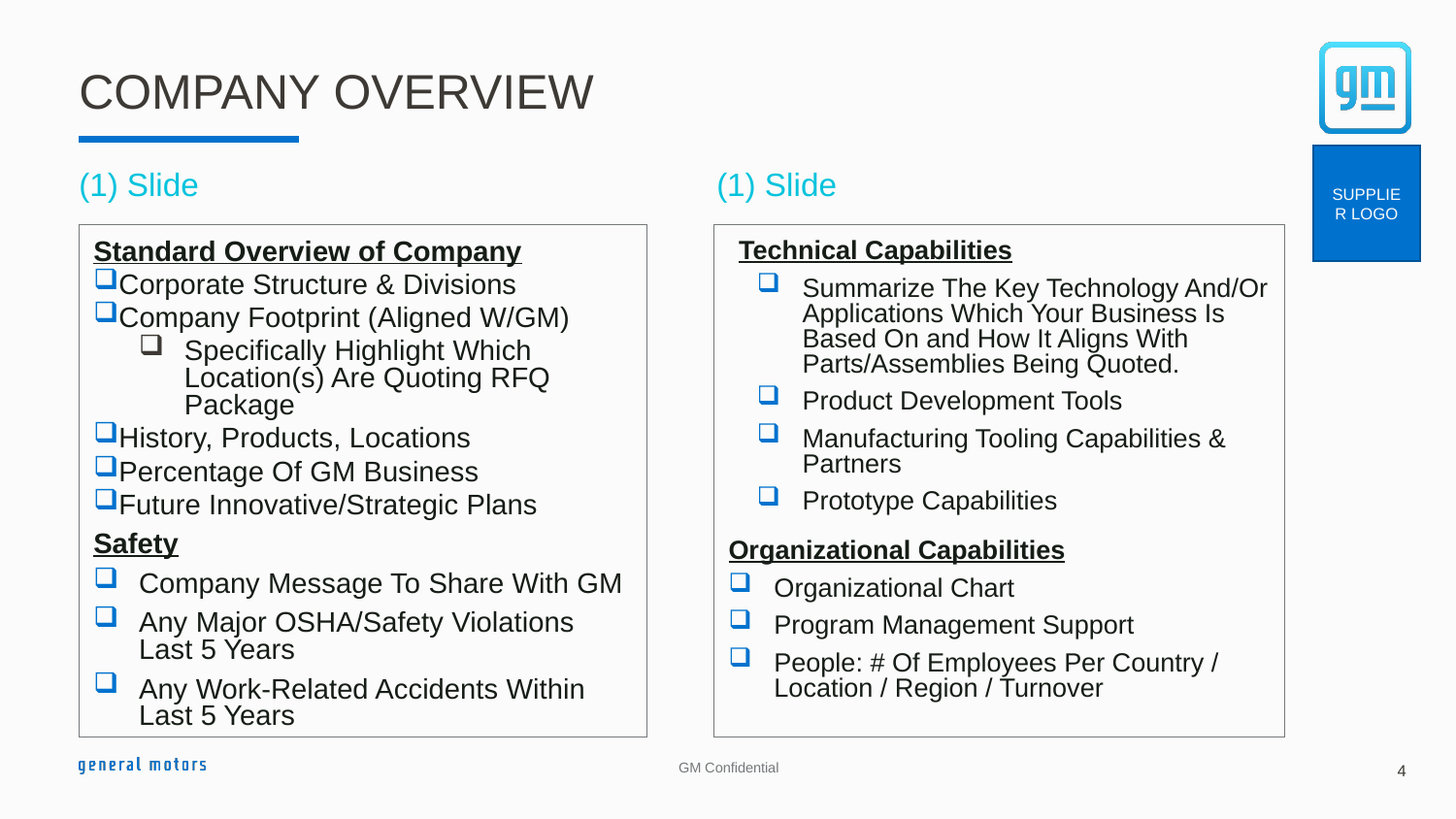

# COMPANY OVERVIEW
SUPPLIER LOGO
(1) Slide
(1) Slide
Standard Overview of Company
Corporate Structure & Divisions
Company Footprint (Aligned W/GM)
Specifically Highlight Which Location(s) Are Quoting RFQ Package
History, Products, Locations
Percentage Of GM Business
Future Innovative/Strategic Plans
Safety
Company Message To Share With GM
Any Major OSHA/Safety Violations Last 5 Years
Any Work-Related Accidents Within Last 5 Years

Technical Capabilities
Summarize The Key Technology And/Or Applications Which Your Business Is Based On and How It Aligns With Parts/Assemblies Being Quoted.
Product Development Tools
Manufacturing Tooling Capabilities & Partners
Prototype Capabilities
Organizational Capabilities
Organizational Chart
Program Management Support
People: # Of Employees Per Country / Location / Region / Turnover

4
GM Confidential